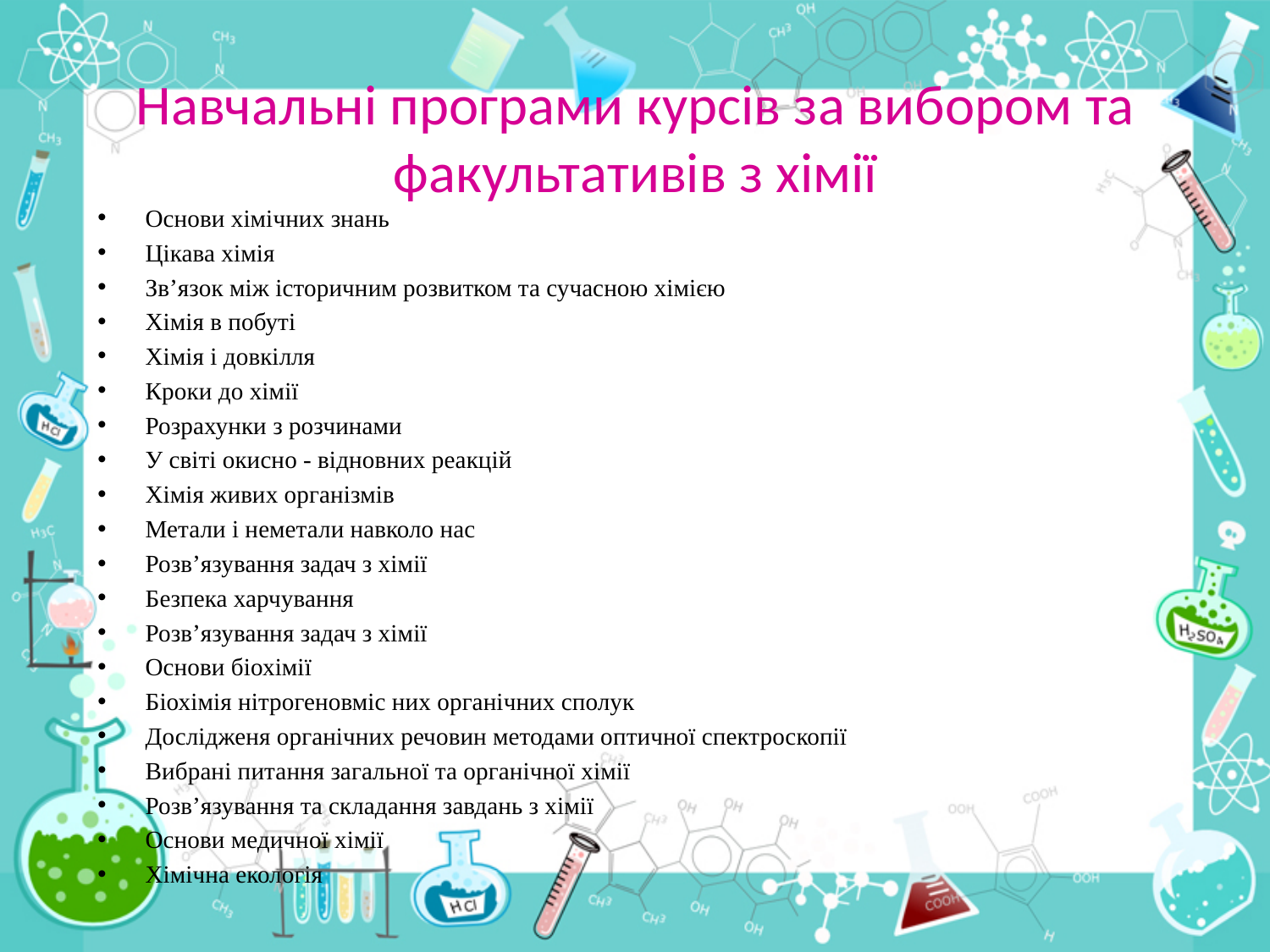

# Навчальні програми курсів за вибором та факультативів з хімії
Основи хімічних знань
Цікава хімія
Зв’язок між історичним розвитком та сучасною хімією
Хімія в побуті
Хімія і довкілля
Кроки до хімії
Розрахунки з розчинами
У світі окисно - відновних реакцій
Хімія живих організмів
Метали і неметали навколо нас
Розв’язування задач з хімії
Безпека харчування
Розв’язування задач з хімії
Основи біохімії
Біохімія нітрогеновміс них органічних сполук
Дослідженя органічних речовин методами оптичної спектроскопії
Вибрані питання загальної та органічної хімії
Розв’язування та складання завдань з хімії
Основи медичної хімії
Хімічна екологія